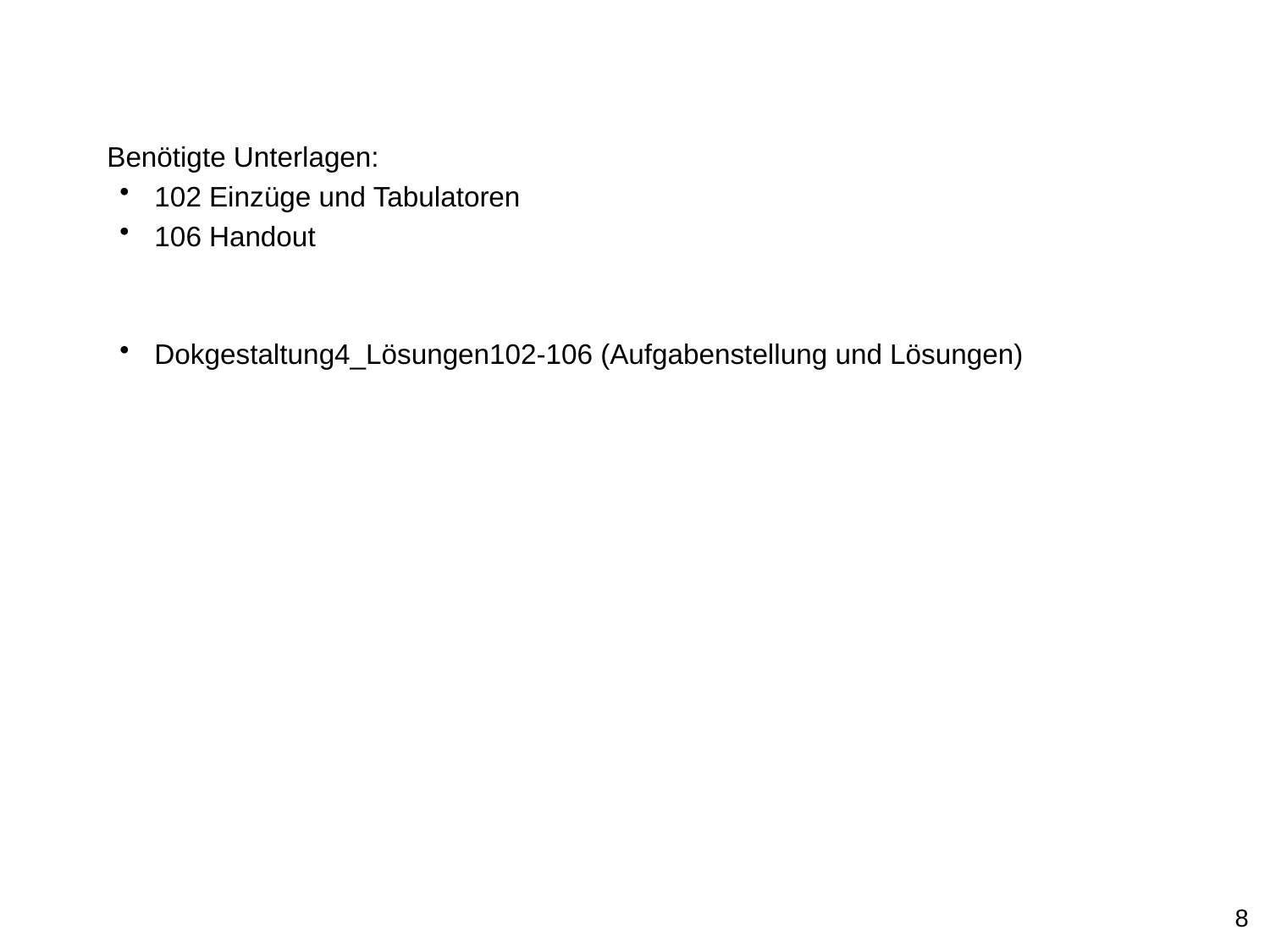

Benötigte Unterlagen:
102 Einzüge und Tabulatoren
106 Handout

Dokgestaltung4_Lösungen102-106 (Aufgabenstellung und Lösungen)

8